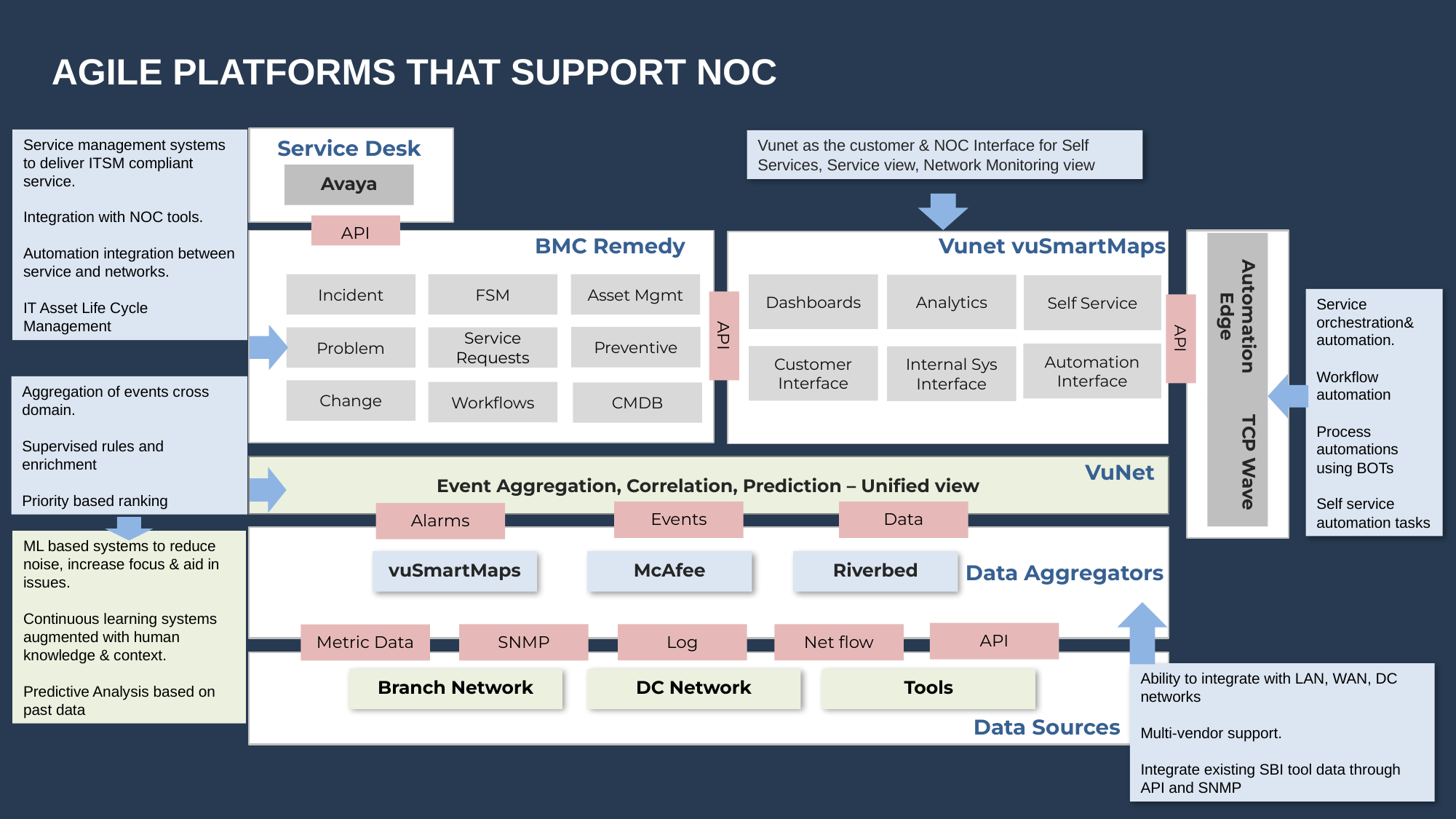

# AGILE PLATFORMS THAT SUPPORT NOC

Service management systems to deliver ITSM compliant service.

Integration with NOC tools.

Automation integration between service and networks.

IT Asset Life Cycle Management
Service Desk
Vunet as the customer & NOC Interface for Self Services, Service view, Network Monitoring view
Avaya

API
BMC Remedy
Vunet vuSmartMaps

Incident
FSM
Asset Mgmt
Dashboards
Analytics
Self Service
Automation Edge
Service orchestration& automation.

Workflow automation

Process automations using BOTs

Self service automation tasks
API
API

Preventive
Problem
Service Requests
Automation Interface
Customer Interface
Internal Sys Interface

Aggregation of events cross domain.

Supervised rules and enrichment

Priority based ranking
Change
Workflows
CMDB
TCP Wave
VuNet
Event Aggregation, Correlation, Prediction – Unified view

Events
Data
Alarms

ML based systems to reduce noise, increase focus & aid in issues.

Continuous learning systems augmented with human knowledge & context.

Predictive Analysis based on past data
vuSmartMaps
McAfee
Riverbed
Data Aggregators

API
Log
Net flow
SNMP
Metric Data

Ability to integrate with LAN, WAN, DC networks

Multi-vendor support.

Integrate existing SBI tool data through API and SNMP
Branch Network
DC Network
Tools
Data Sources